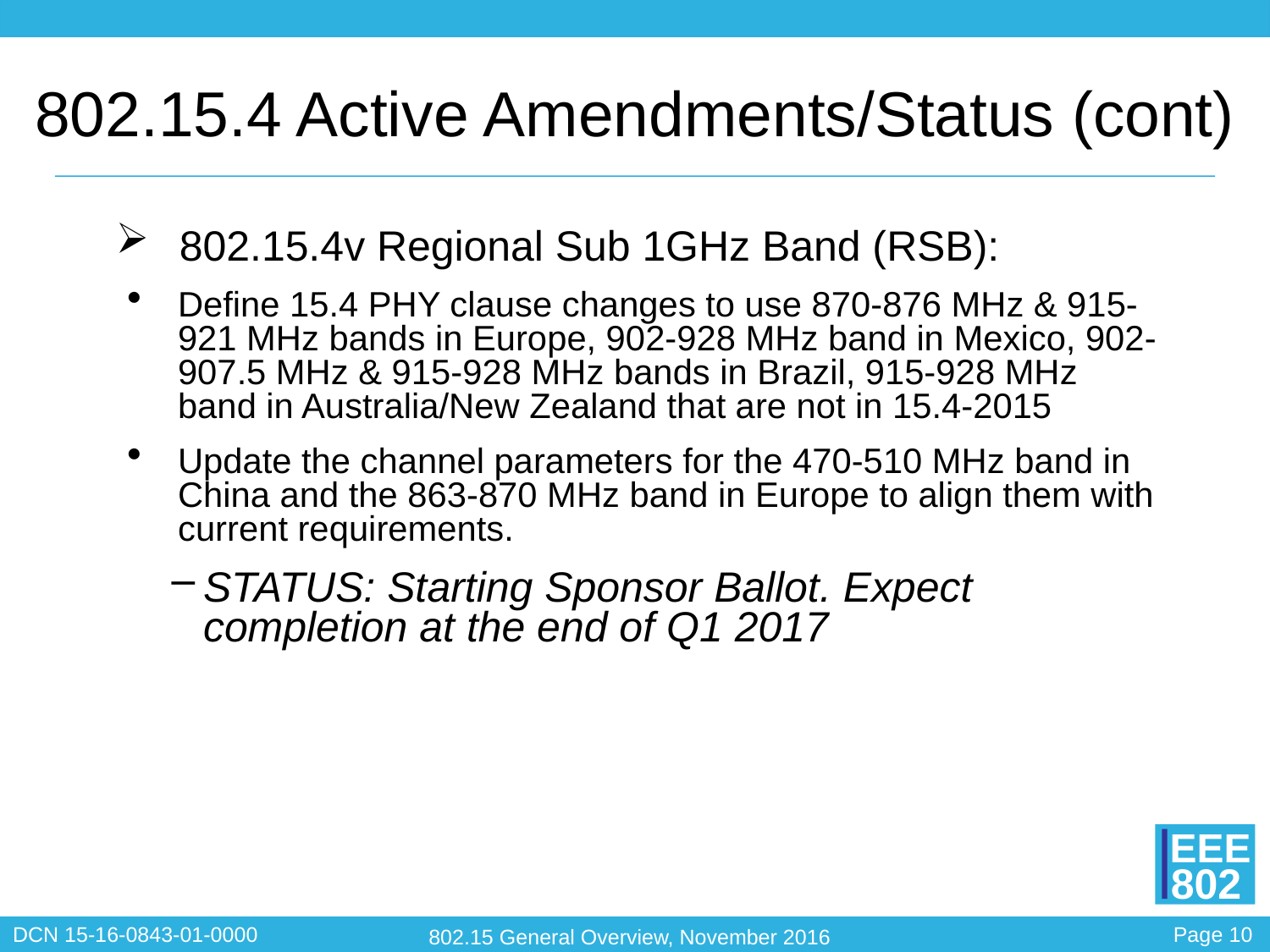

# 802.15.4 Active Amendments/Status (cont)
802.15.4v Regional Sub 1GHz Band (RSB):
Define 15.4 PHY clause changes to use 870-876 MHz & 915-921 MHz bands in Europe, 902-928 MHz band in Mexico, 902-907.5 MHz & 915-928 MHz bands in Brazil, 915-928 MHz band in Australia/New Zealand that are not in 15.4-2015
Update the channel parameters for the 470-510 MHz band in China and the 863-870 MHz band in Europe to align them with current requirements.
STATUS: Starting Sponsor Ballot. Expect completion at the end of Q1 2017